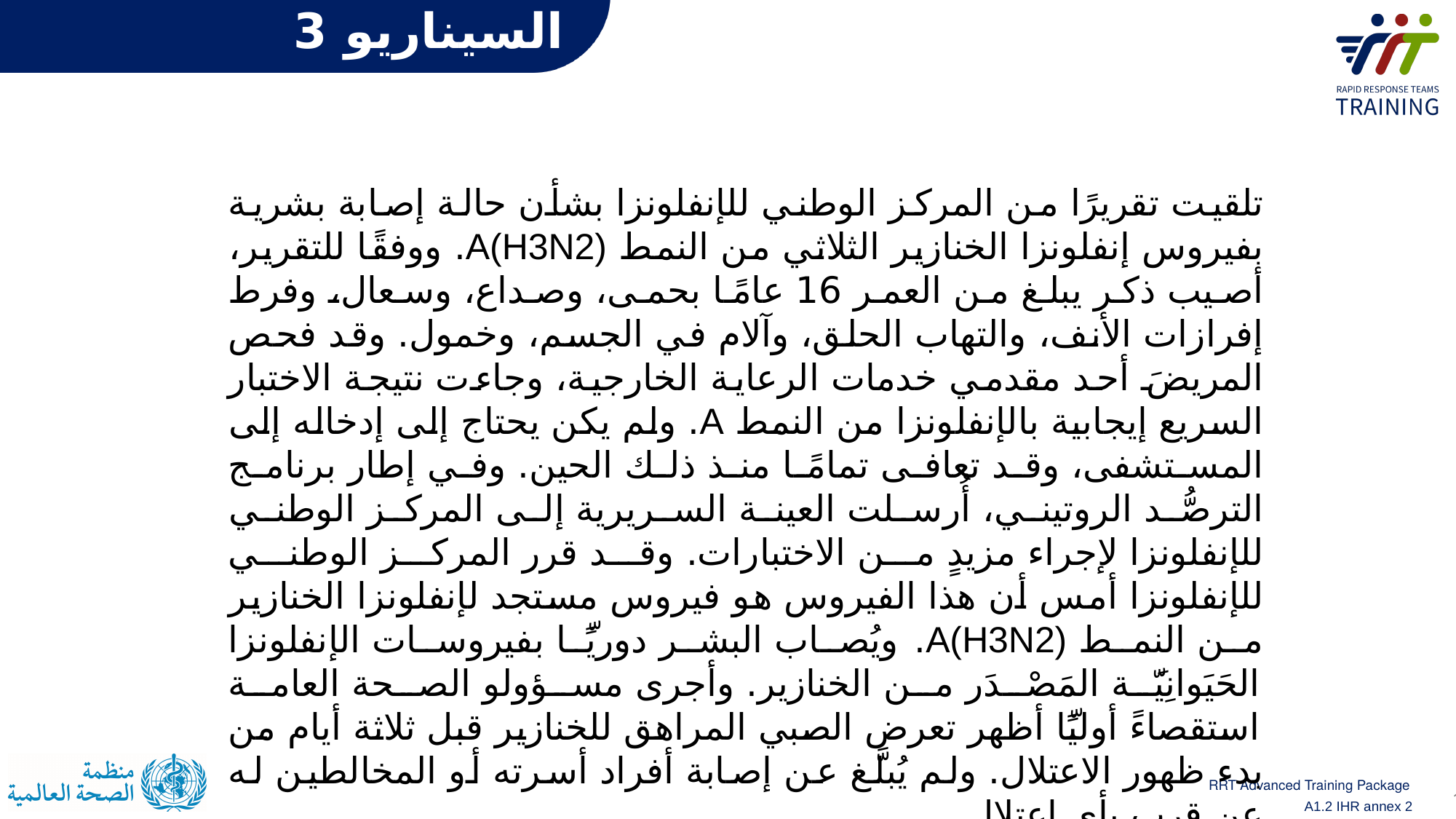

# السيناريو 3
تلقيت تقريرًا من المركز الوطني للإنفلونزا بشأن حالة إصابة بشرية بفيروس إنفلونزا الخنازير الثلاثي من النمط A(H3N2). ووفقًا للتقرير، أصيب ذكر يبلغ من العمر 16 عامًا بحمى، وصداع، وسعال، وفرط إفرازات الأنف، والتهاب الحلق، وآلام في الجسم، وخمول. وقد فحص المريضَ أحد مقدمي خدمات الرعاية الخارجية، وجاءت نتيجة الاختبار السريع إيجابية بالإنفلونزا من النمط A. ولم يكن يحتاج إلى إدخاله إلى المستشفى، وقد تعافى تمامًا منذ ذلك الحين. وفي إطار برنامج الترصُّد الروتيني، أُرسلت العينة السريرية إلى المركز الوطني للإنفلونزا لإجراء مزيدٍ من الاختبارات. وقد قرر المركز الوطني للإنفلونزا أمس أن هذا الفيروس هو فيروس مستجد لإنفلونزا الخنازير من النمط A(H3N2). ويُصاب البشر دوريًّا بفيروسات الإنفلونزا الحَيَوانِيَّة المَصْدَر من الخنازير. وأجرى مسؤولو الصحة العامة استقصاءً أوليًّا أظهر تعرض الصبي المراهق للخنازير قبل ثلاثة أيام من بدء ظهور الاعتلال. ولم يُبلَّغ عن إصابة أفراد أسرته أو المخالطين له عن قرب بأي اعتلال.